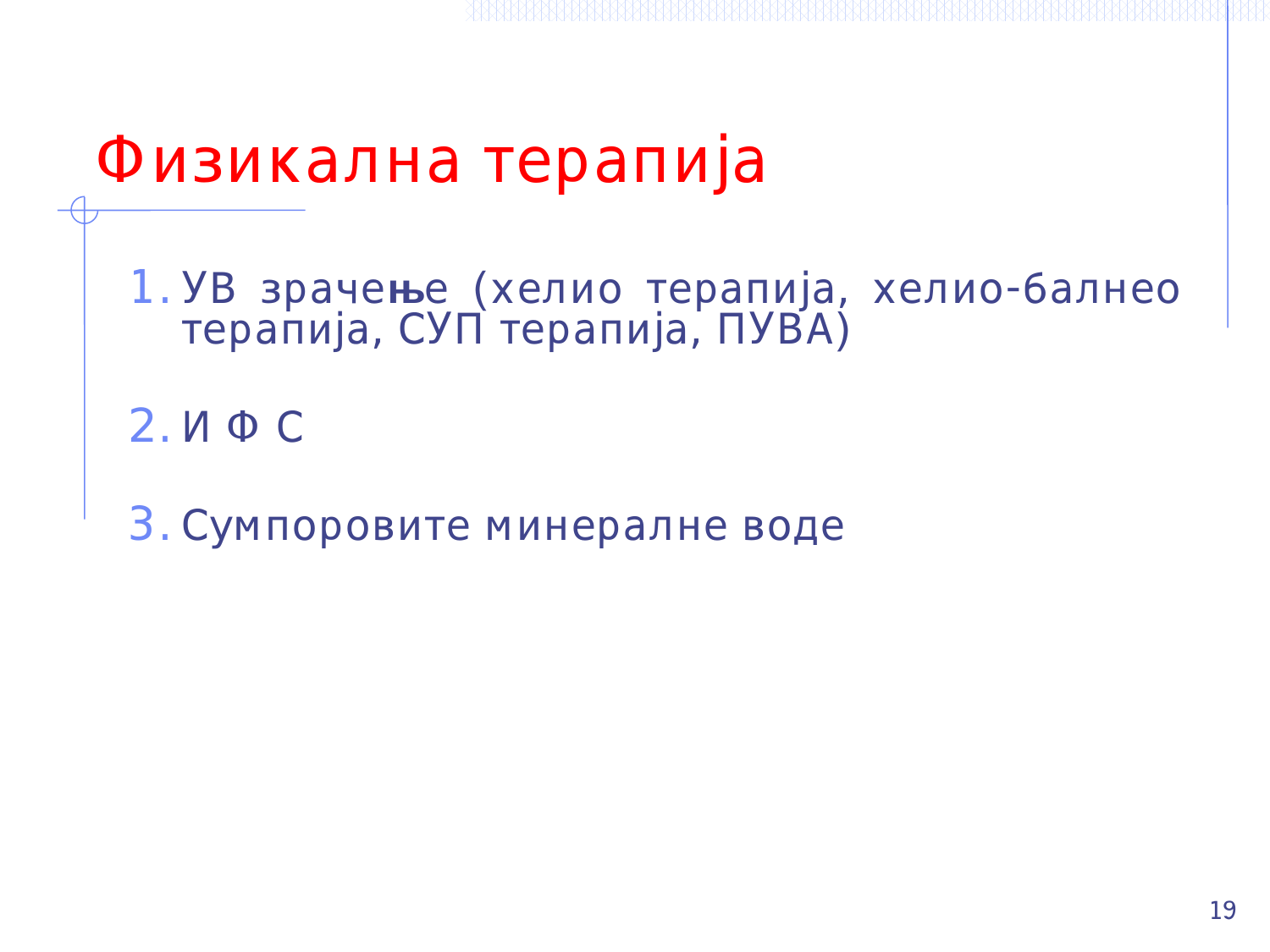

# Физикална терапија
УВ зрачење (хелио терапија, хелио-балнео терапија, СУП терапија, ПУВА)

И Ф С

Сумпоровите минералне воде

19